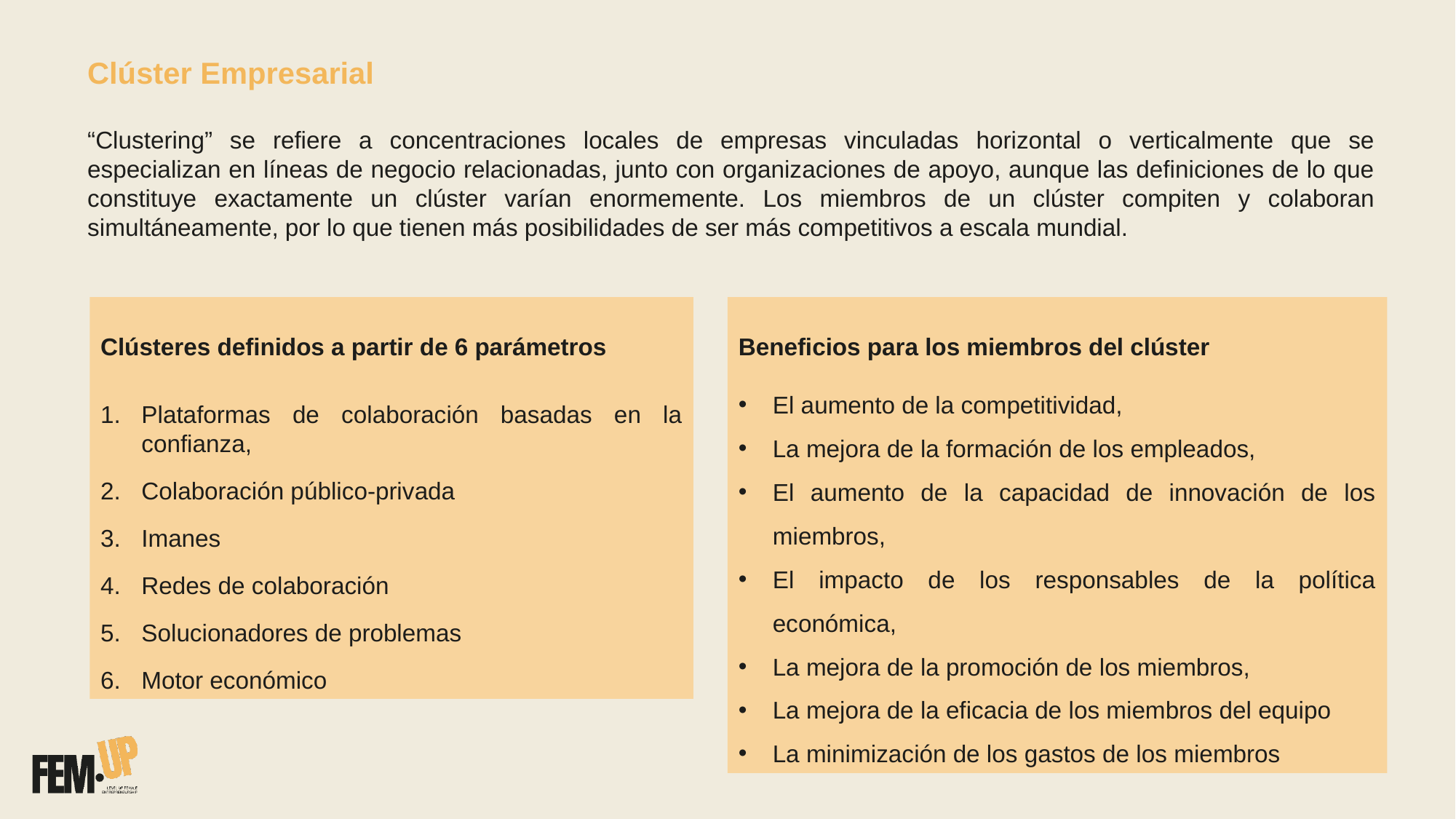

Clúster Empresarial
“Clustering” se refiere a concentraciones locales de empresas vinculadas horizontal o verticalmente que se especializan en líneas de negocio relacionadas, junto con organizaciones de apoyo, aunque las definiciones de lo que constituye exactamente un clúster varían enormemente. Los miembros de un clúster compiten y colaboran simultáneamente, por lo que tienen más posibilidades de ser más competitivos a escala mundial.

Beneficios para los miembros del clúster

El aumento de la competitividad,
La mejora de la formación de los empleados,
El aumento de la capacidad de innovación de los miembros,
El impacto de los responsables de la política económica,
La mejora de la promoción de los miembros,
La mejora de la eficacia de los miembros del equipo
La minimización de los gastos de los miembros

Clústeres definidos a partir de 6 parámetros

Plataformas de colaboración basadas en la confianza,
Colaboración público-privada
Imanes
Redes de colaboración
Solucionadores de problemas
Motor económico